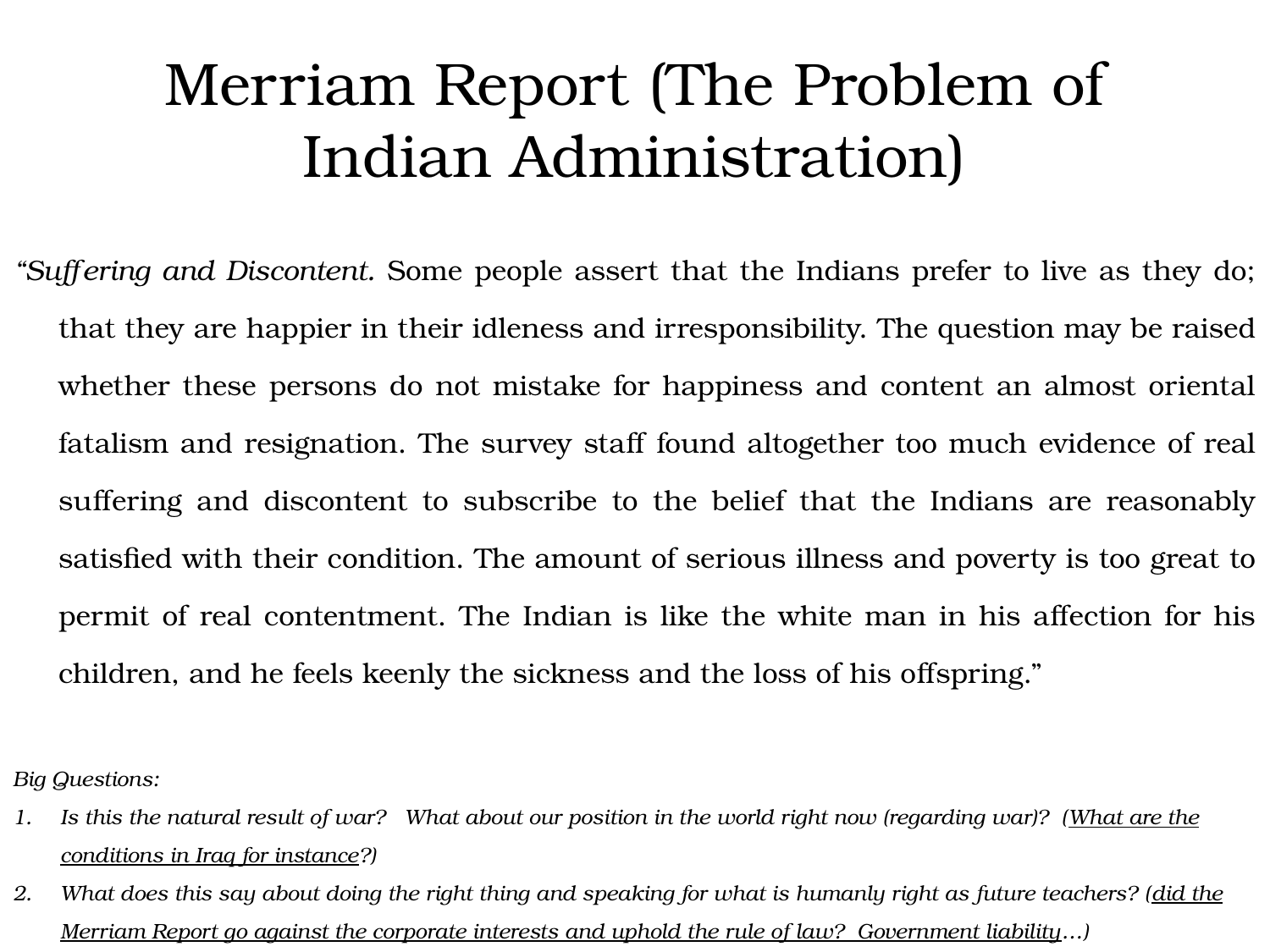

# Merriam Report (The Problem of Indian Administration)
“Suffering and Discontent. Some people assert that the Indians prefer to live as they do; that they are happier in their idleness and irresponsibility. The question may be raised whether these persons do not mistake for happiness and content an almost oriental fatalism and resignation. The survey staff found altogether too much evidence of real suffering and discontent to subscribe to the belief that the Indians are reasonably satisfied with their condition. The amount of serious illness and poverty is too great to permit of real contentment. The Indian is like the white man in his affection for his children, and he feels keenly the sickness and the loss of his offspring.”

Big Questions:
Is this the natural result of war?   What about our position in the world right now (regarding war)?  (What are the conditions in Iraq for instance?)
What does this say about doing the right thing and speaking for what is humanly right as future teachers? (did the Merriam Report go against the corporate interests and uphold the rule of law?  Government liability…)